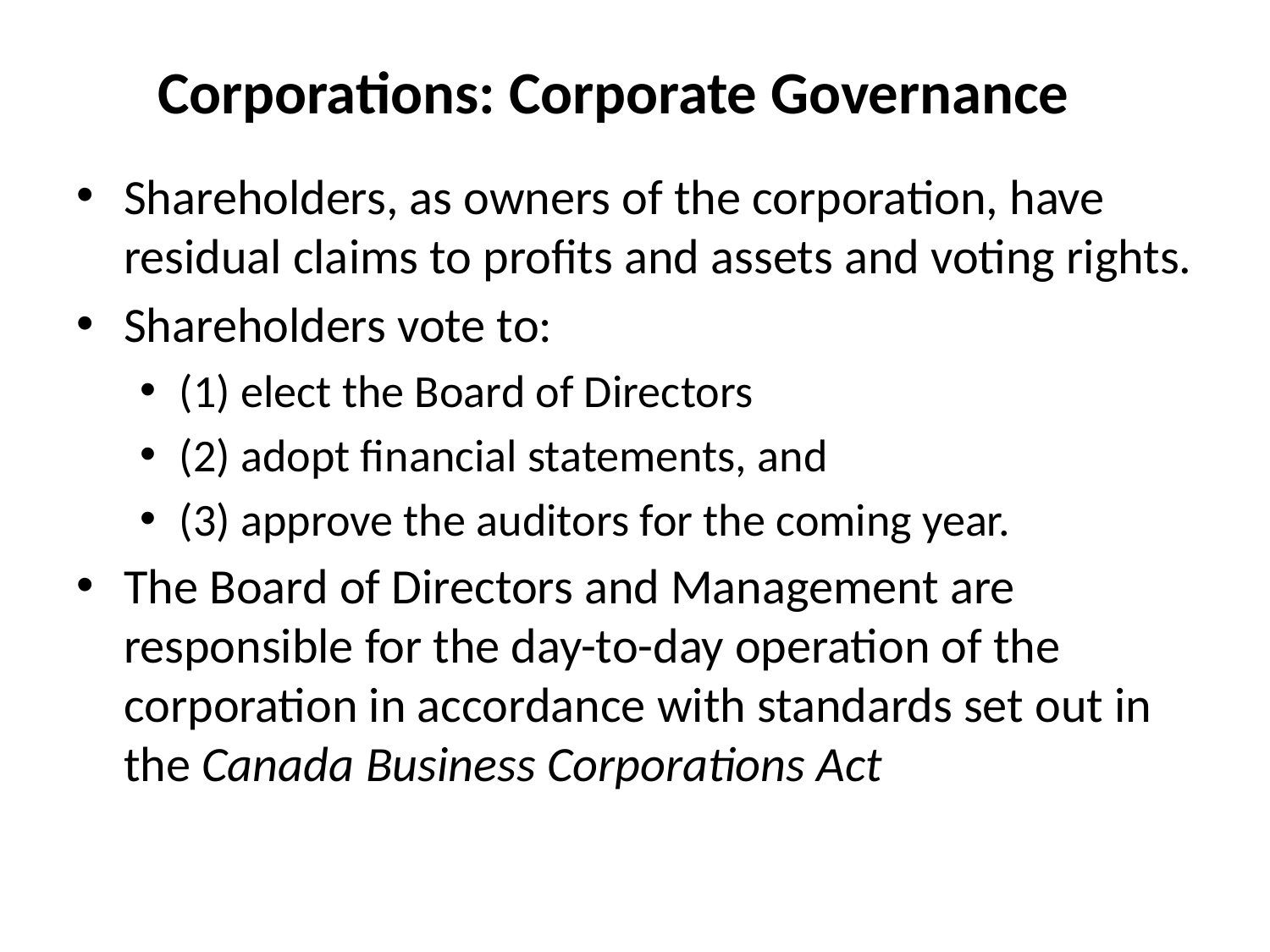

# Corporations: Corporate Governance
Shareholders, as owners of the corporation, have residual claims to profits and assets and voting rights.
Shareholders vote to:
(1) elect the Board of Directors
(2) adopt financial statements, and
(3) approve the auditors for the coming year.
The Board of Directors and Management are responsible for the day-to-day operation of the corporation in accordance with standards set out in the Canada Business Corporations Act

Booth/Cleary Introduction to Corporate Finance, Second Edition
19